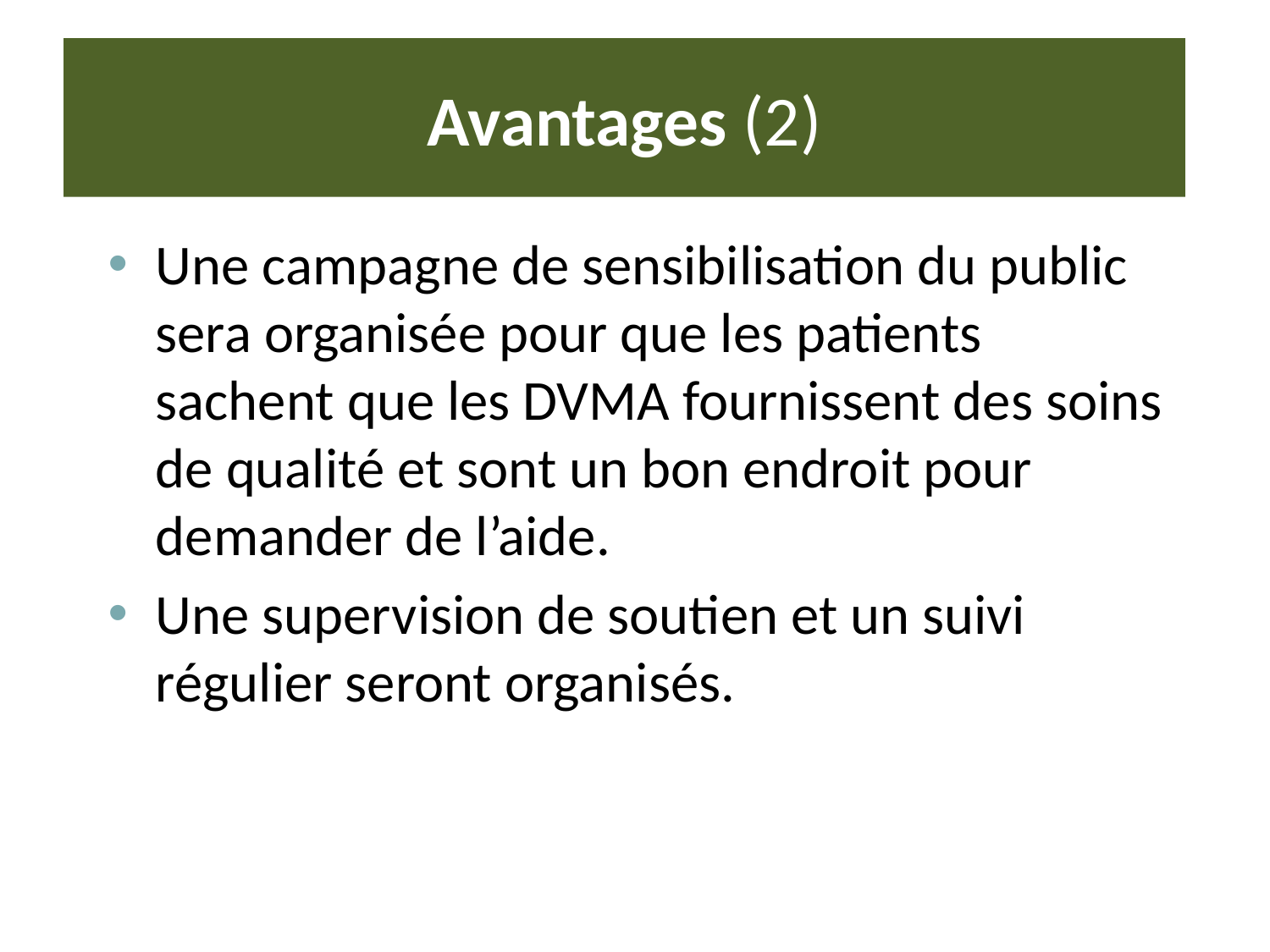

# Avantages (2)
Une campagne de sensibilisation du public sera organisée pour que les patients sachent que les DVMA fournissent des soins de qualité et sont un bon endroit pour demander de l’aide.
Une supervision de soutien et un suivi régulier seront organisés.